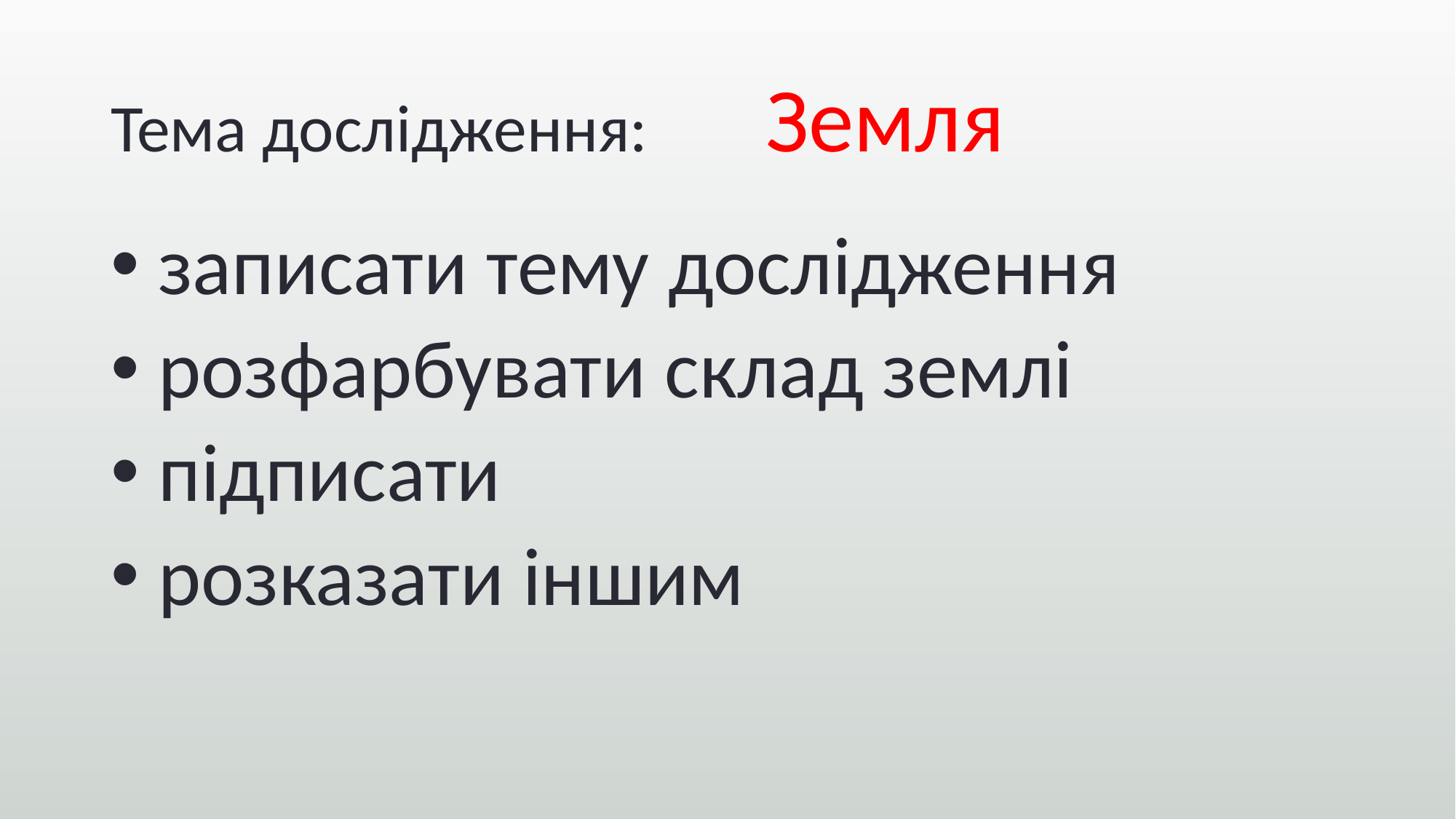

# Тема дослідження: 	Земля
 записати тему дослідження
 розфарбувати склад землі
 підписати
 розказати іншим